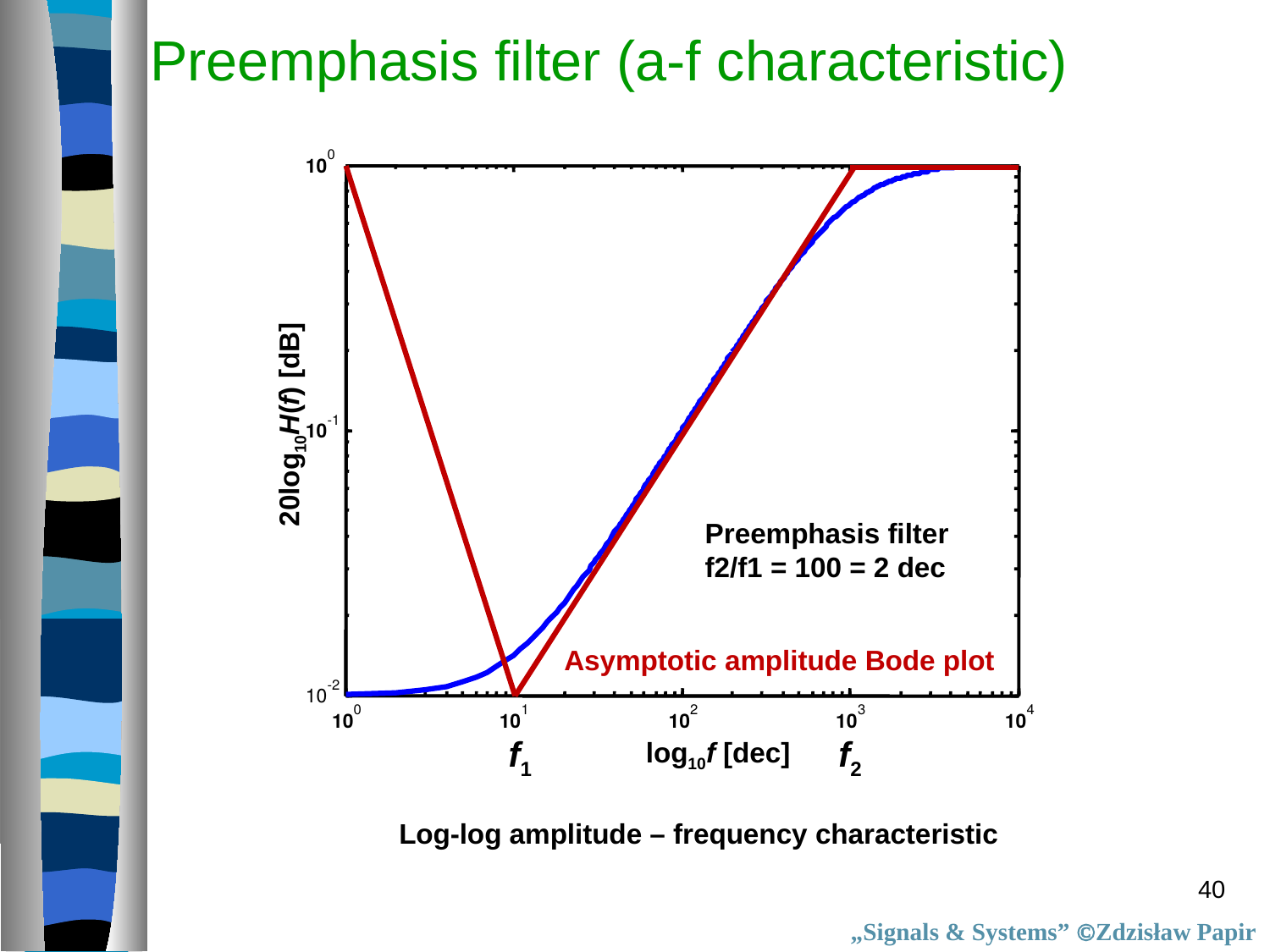

Preemphasis filter (a-f characteristic)

0
10

20log10H(f) [dB]
-1
10

-2
10

0
1
2
3
4
10
10
10
10
10
log10f [dec]
Preemphasis filter
f2/f1 = 100 = 2 dec
Asymptotic amplitude Bode plot
f1
f2
Log-log amplitude – frequency characteristic
40
„Signals & Systems” ©Zdzisław Papir